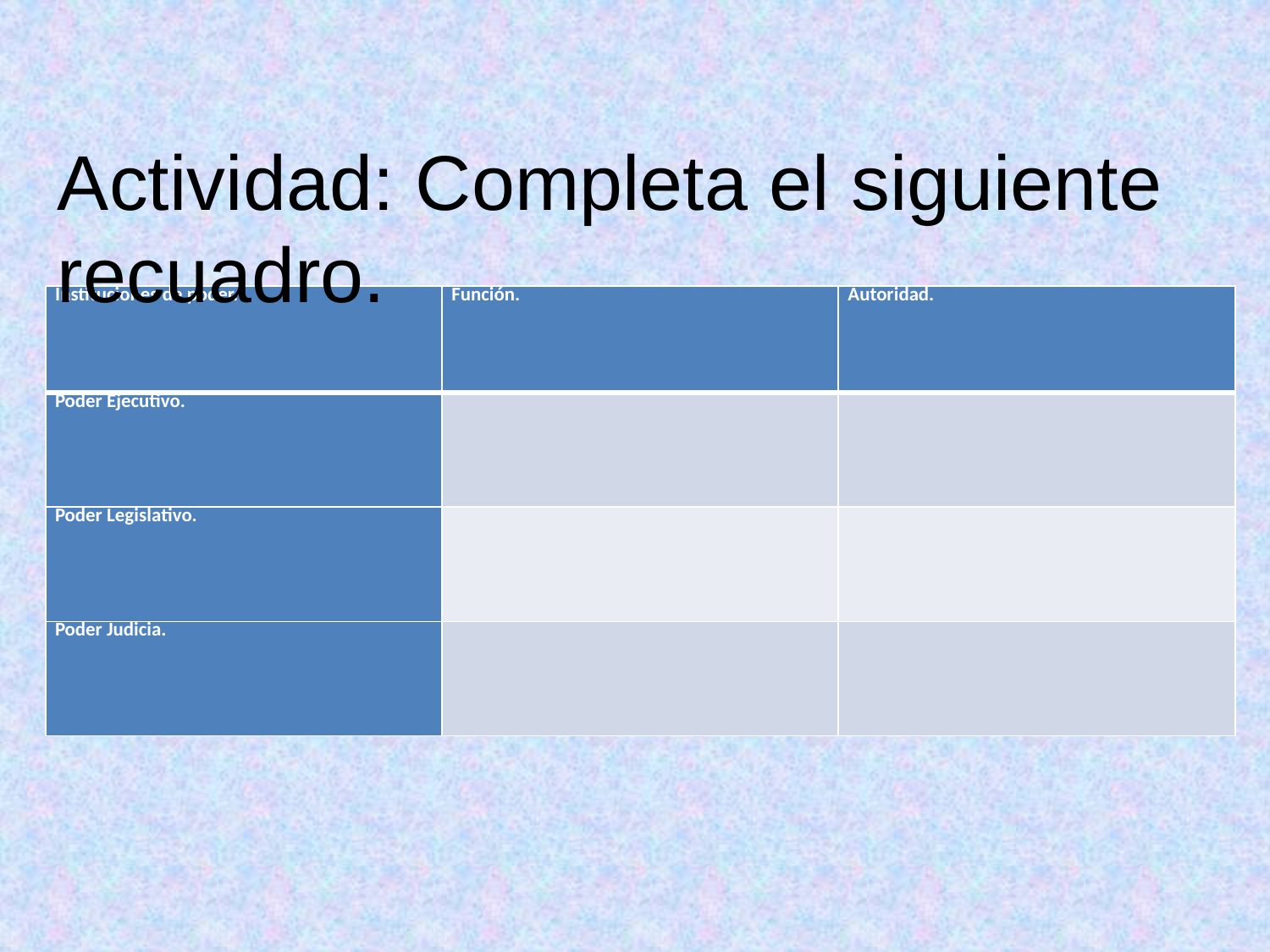

Actividad: Completa el siguiente recuadro.
| Instituciones de poder. | Función. | Autoridad. |
| --- | --- | --- |
| Poder Ejecutivo. |  |  |
| Poder Legislativo. |  |  |
| Poder Judicia. |  |  |